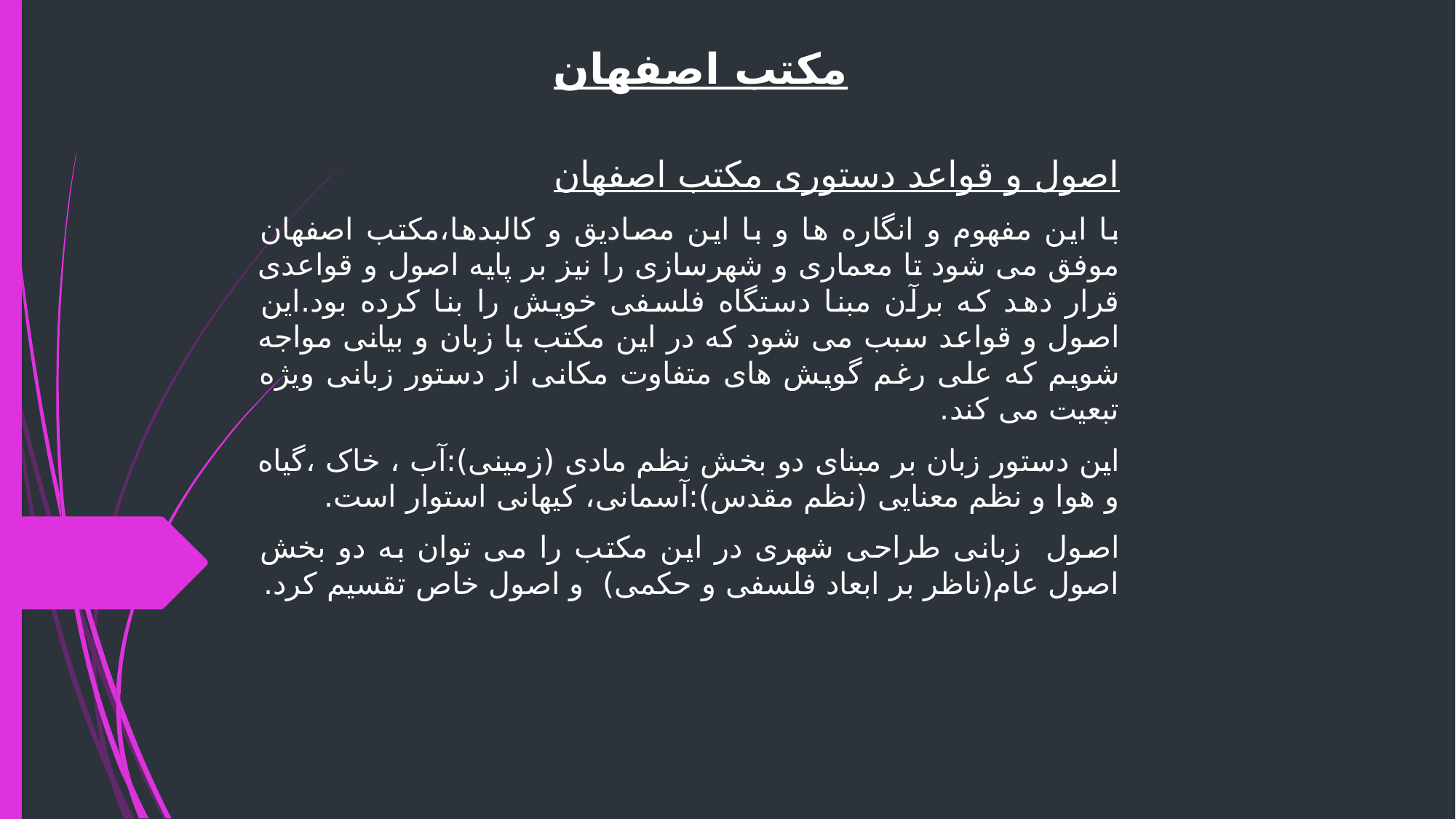

مکتب اصفهان
اصول و قواعد دستوری مکتب اصفهان
با این مفهوم و انگاره ها و با این مصادیق و کالبدها،مکتب اصفهان موفق می شود تا معماری و شهرسازی را نیز بر پایه اصول و قواعدی قرار دهد که برآن مبنا دستگاه فلسفی خویش را بنا کرده بود.این اصول و قواعد سبب می شود که در این مکتب با زبان و بیانی مواجه شویم که علی رغم گویش های متفاوت مکانی از دستور زبانی ویژه تبعیت می کند.
این دستور زبان بر مبنای دو بخش نظم مادی (زمینی):آب ، خاک ،گیاه و هوا و نظم معنایی (نظم مقدس):آسمانی، کیهانی استوار است.
اصول  زبانی طراحی شهری در این مکتب را می توان به دو بخش اصول عام(ناظر بر ابعاد فلسفی و حکمی)  و اصول خاص تقسیم کرد.